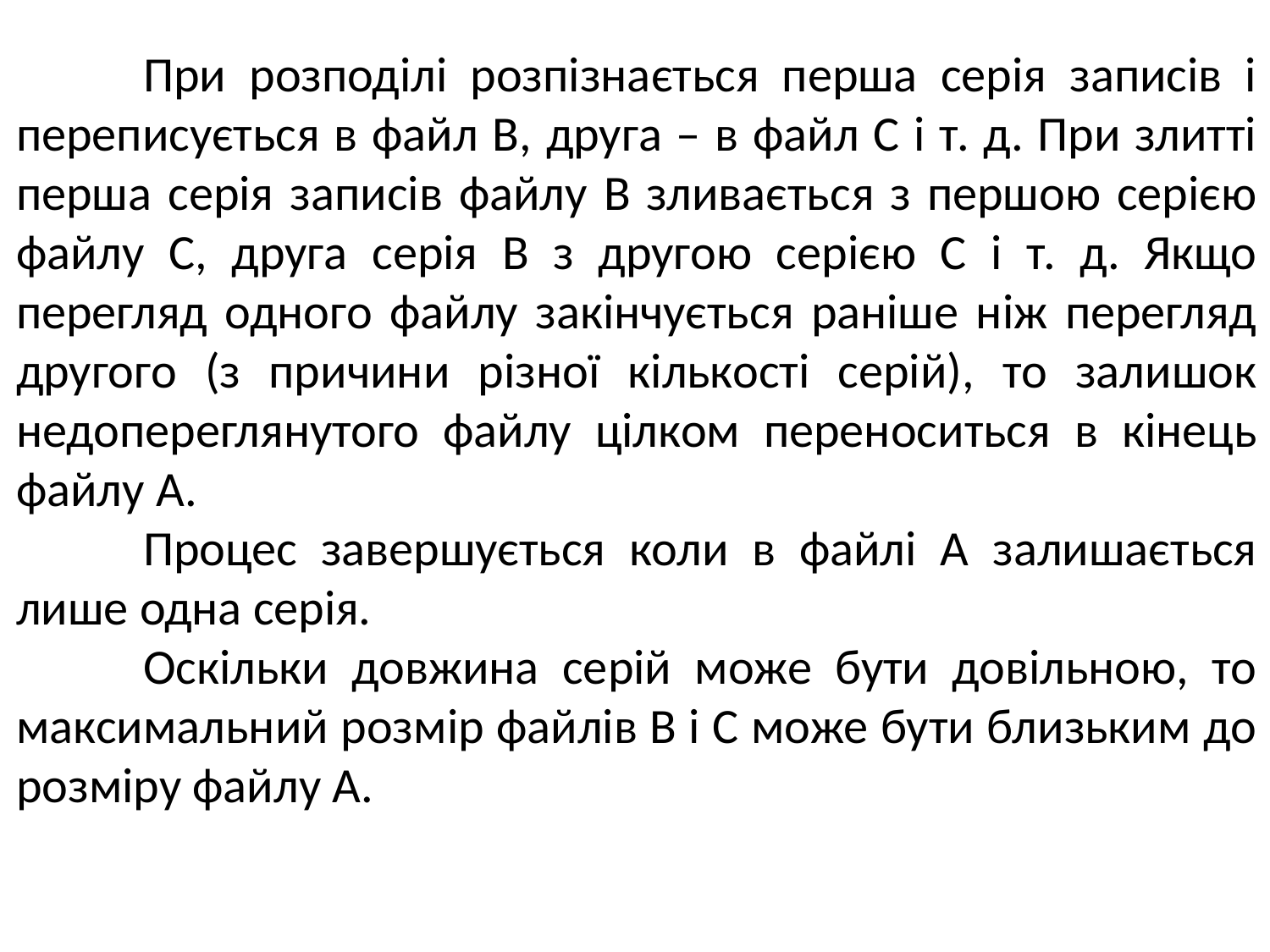

При розподілі розпізнається перша серія записів і переписується в файл В, друга – в файл С і т. д. При злитті перша серія записів файлу В зливається з першою серією файлу С, друга серія В з другою серією С і т. д. Якщо перегляд одного файлу закінчується раніше ніж перегляд другого (з причини різної кількості серій), то залишок недопереглянутого файлу цілком переноситься в кінець файлу А.
	Процес завершується коли в файлі А залишається лише одна серія.
	Оскільки довжина серій може бути довільною, то максимальний розмір файлів В і С може бути близьким до розміру файлу А.